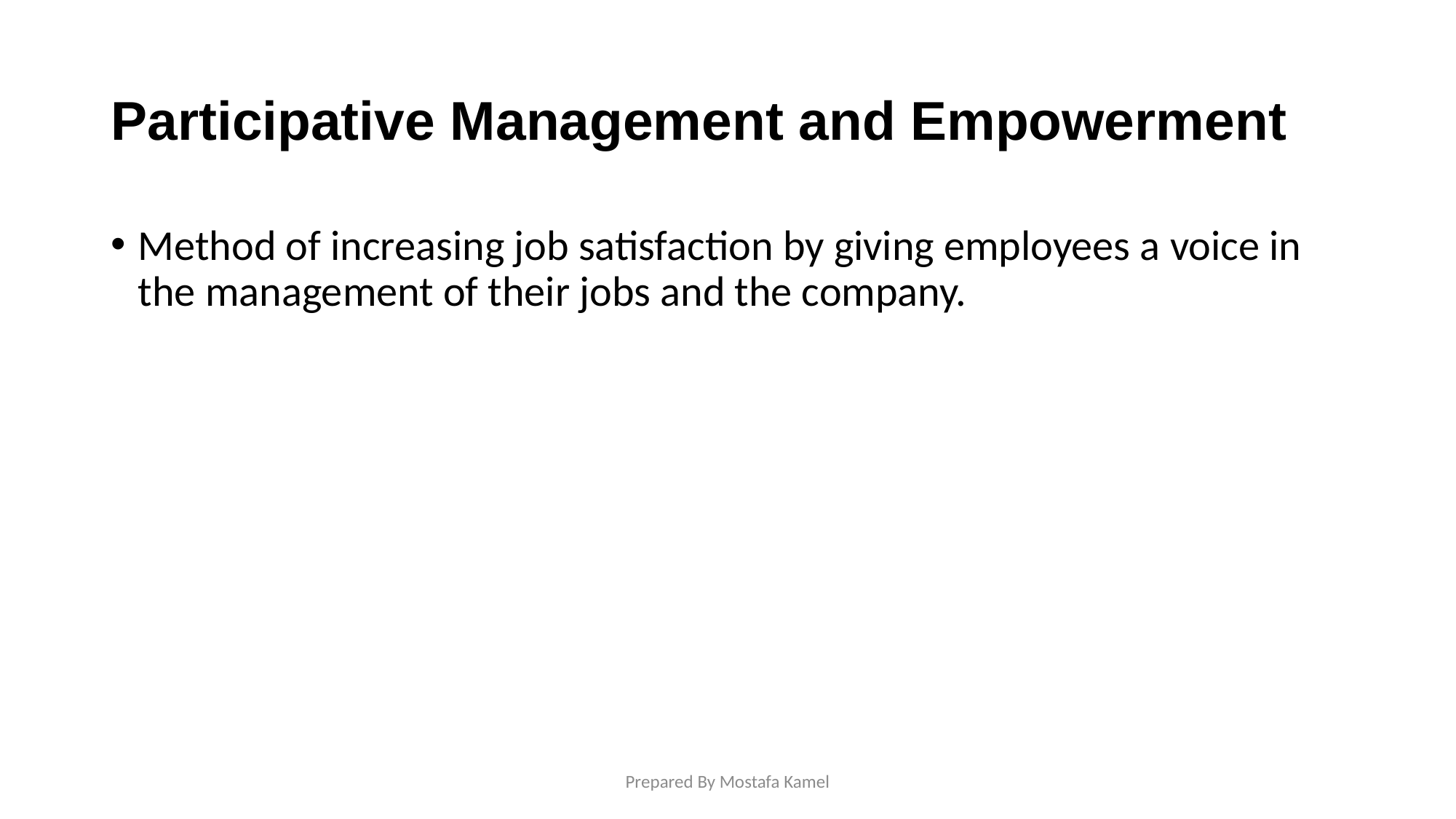

# Participative Management and Empowerment
Method of increasing job satisfaction by giving employees a voice in the management of their jobs and the company.

Prepared By Mostafa Kamel